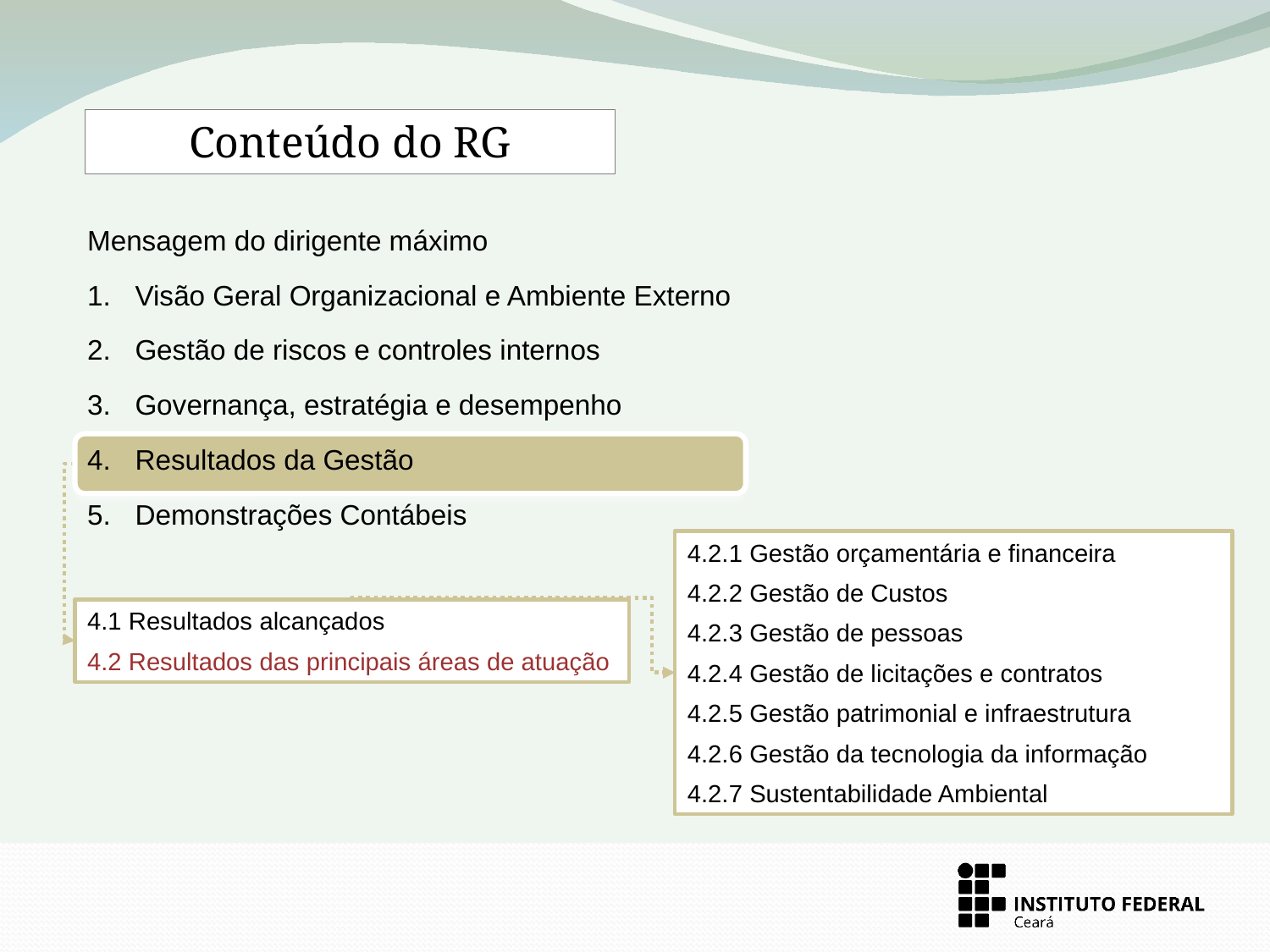

Conteúdo do RG

Mensagem do dirigente máximo
Visão Geral Organizacional e Ambiente Externo
Gestão de riscos e controles internos
Governança, estratégia e desempenho
Resultados da Gestão
Demonstrações Contábeis

4.2.1 Gestão orçamentária e financeira
4.2.2 Gestão de Custos
4.2.3 Gestão de pessoas
4.2.4 Gestão de licitações e contratos
4.2.5 Gestão patrimonial e infraestrutura
4.2.6 Gestão da tecnologia da informação
4.2.7 Sustentabilidade Ambiental
4.1 Resultados alcançados
4.2 Resultados das principais áreas de atuação